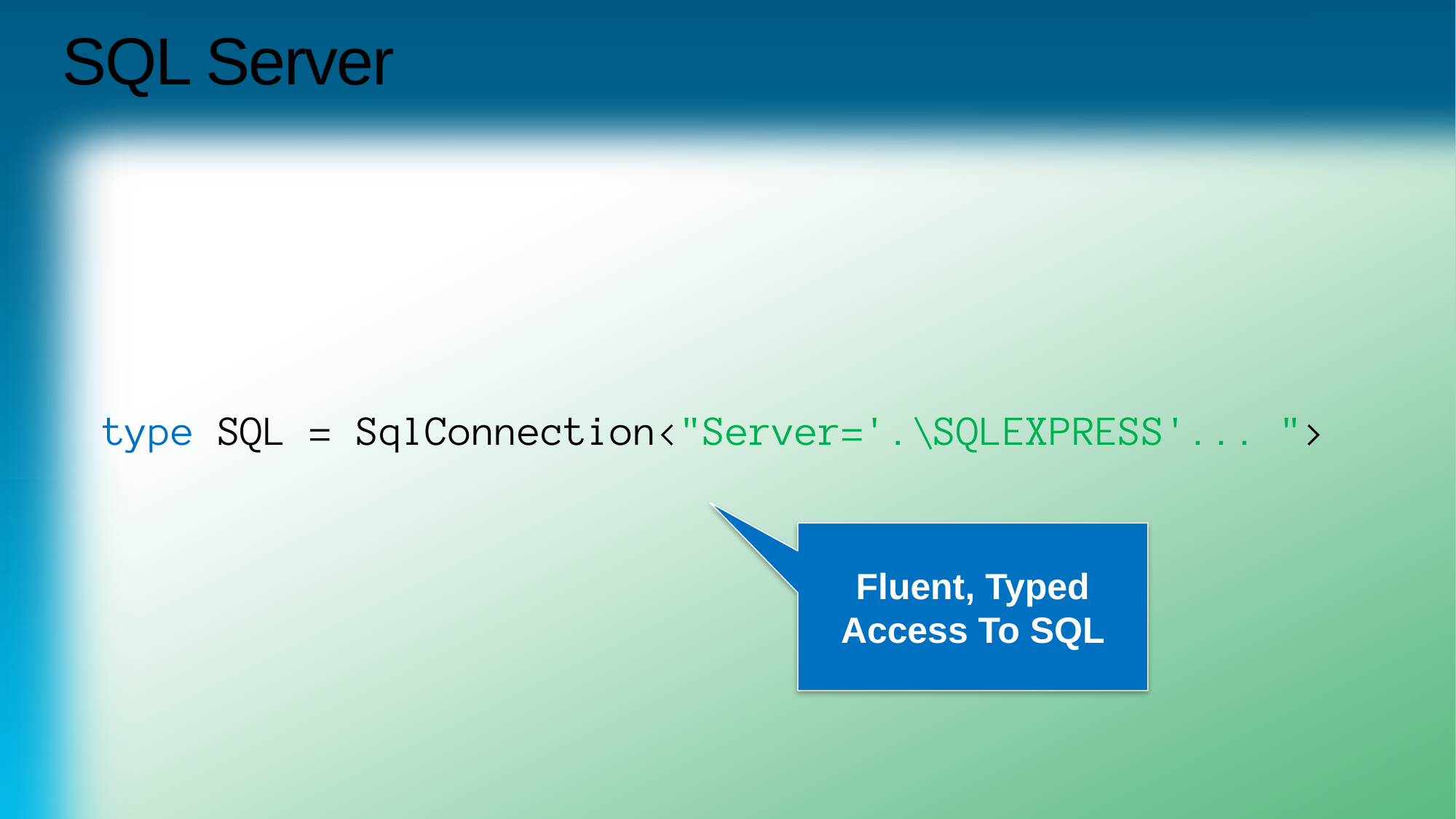

# SQL Server

type SQL = SqlConnection<"Server='.\SQLEXPRESS'... ">
Fluent, Typed Access To SQL